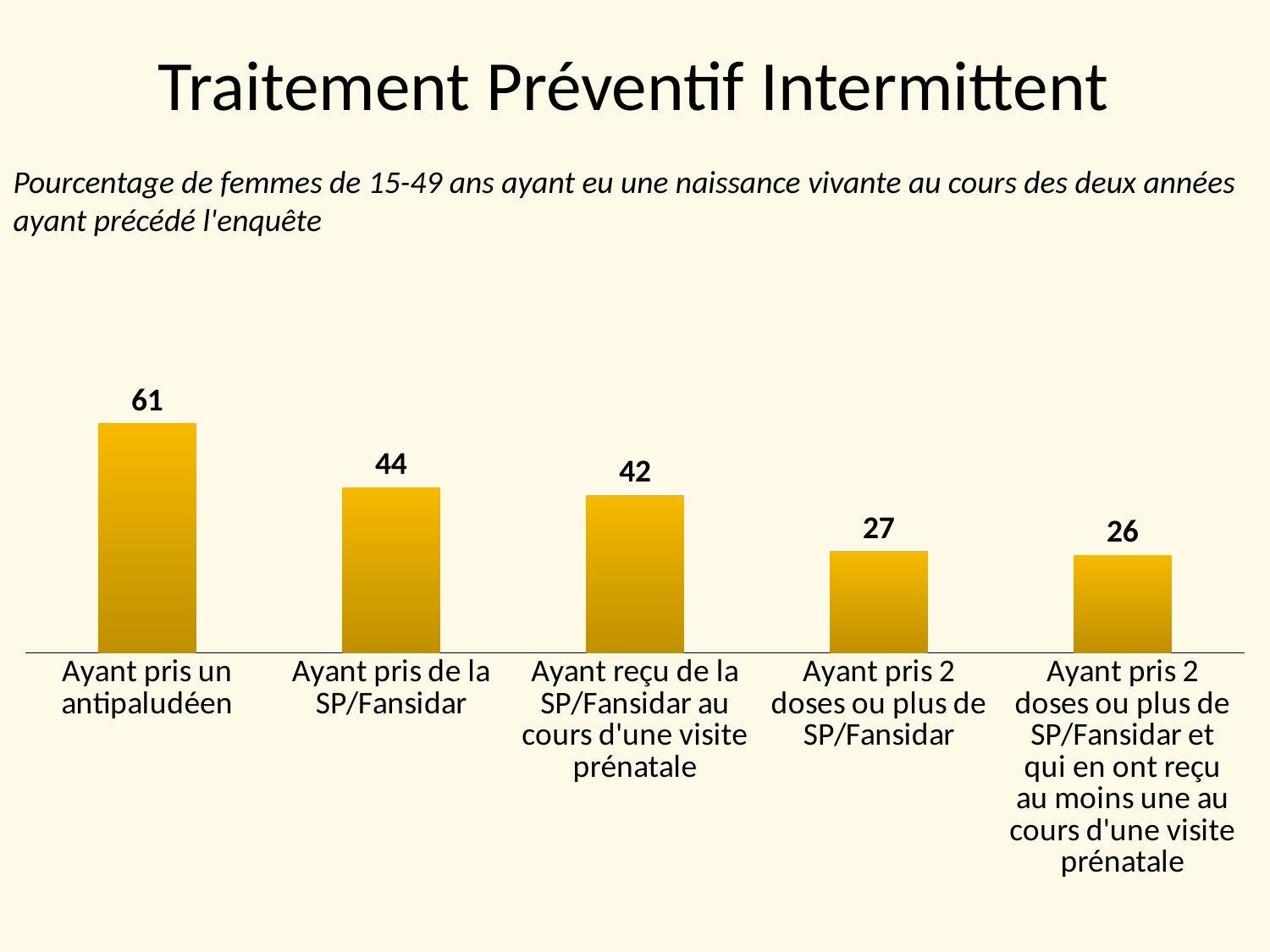

# Traitement Préventif Intermittent
Pourcentage de femmes de 15-49 ans ayant eu une naissance vivante au cours des deux années ayant précédé l'enquête

### Chart

| Category | Series 1 |
|---|---|
| Ayant pris un antipaludéen | 61.0 |
| Ayant pris de la SP/Fansidar | 44.0 |
| Ayant reçu de la SP/Fansidar au cours d'une visite prénatale | 42.0 |
| Ayant pris 2 doses ou plus de SP/Fansidar | 27.0 |
| Ayant pris 2 doses ou plus de SP/Fansidar et qui en ont reçu au moins une au cours d'une visite prénatale | 26.0 |